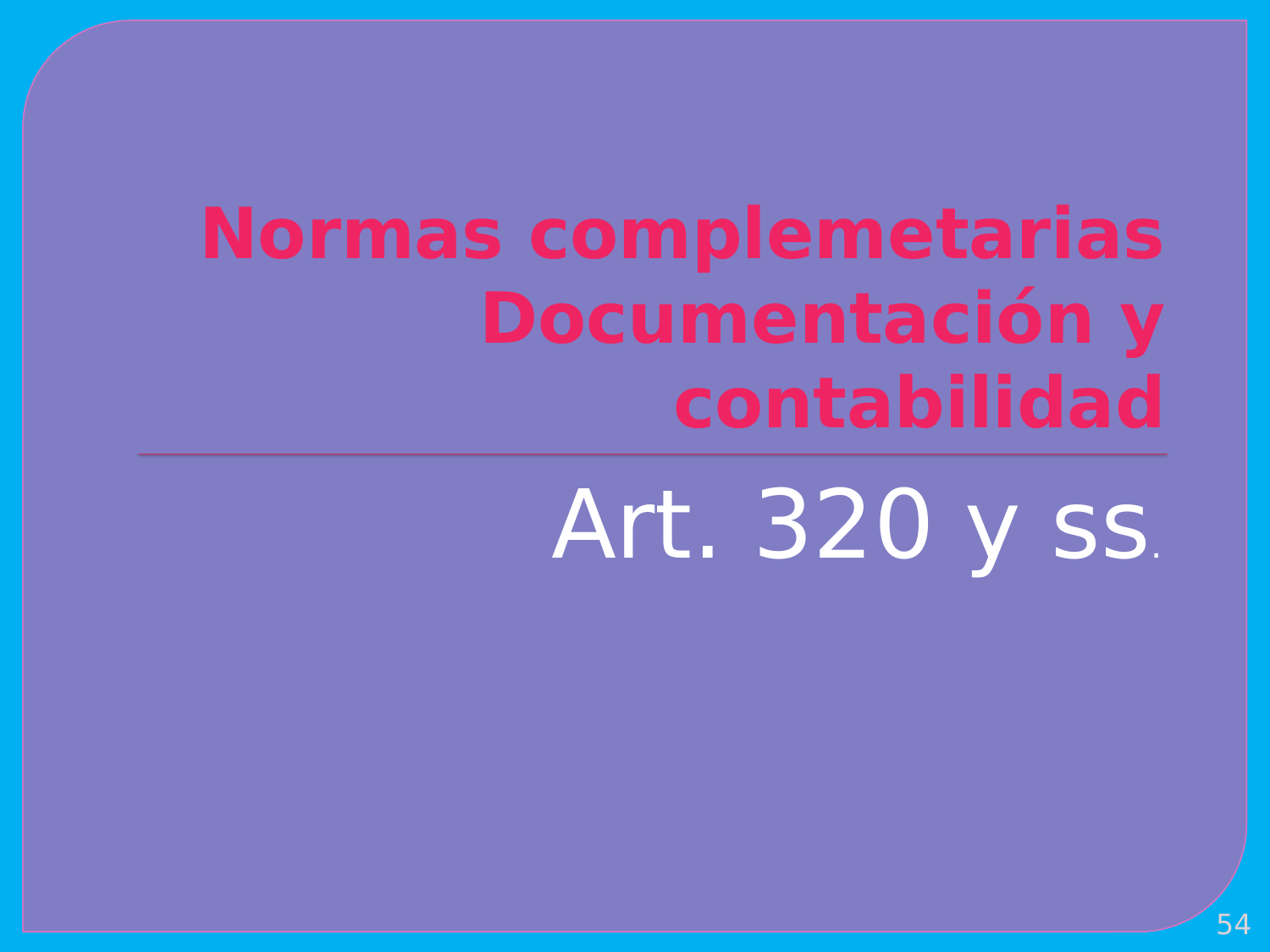

# Normas complemetarias Documentación y contabilidad
Art. 320 y ss.
54